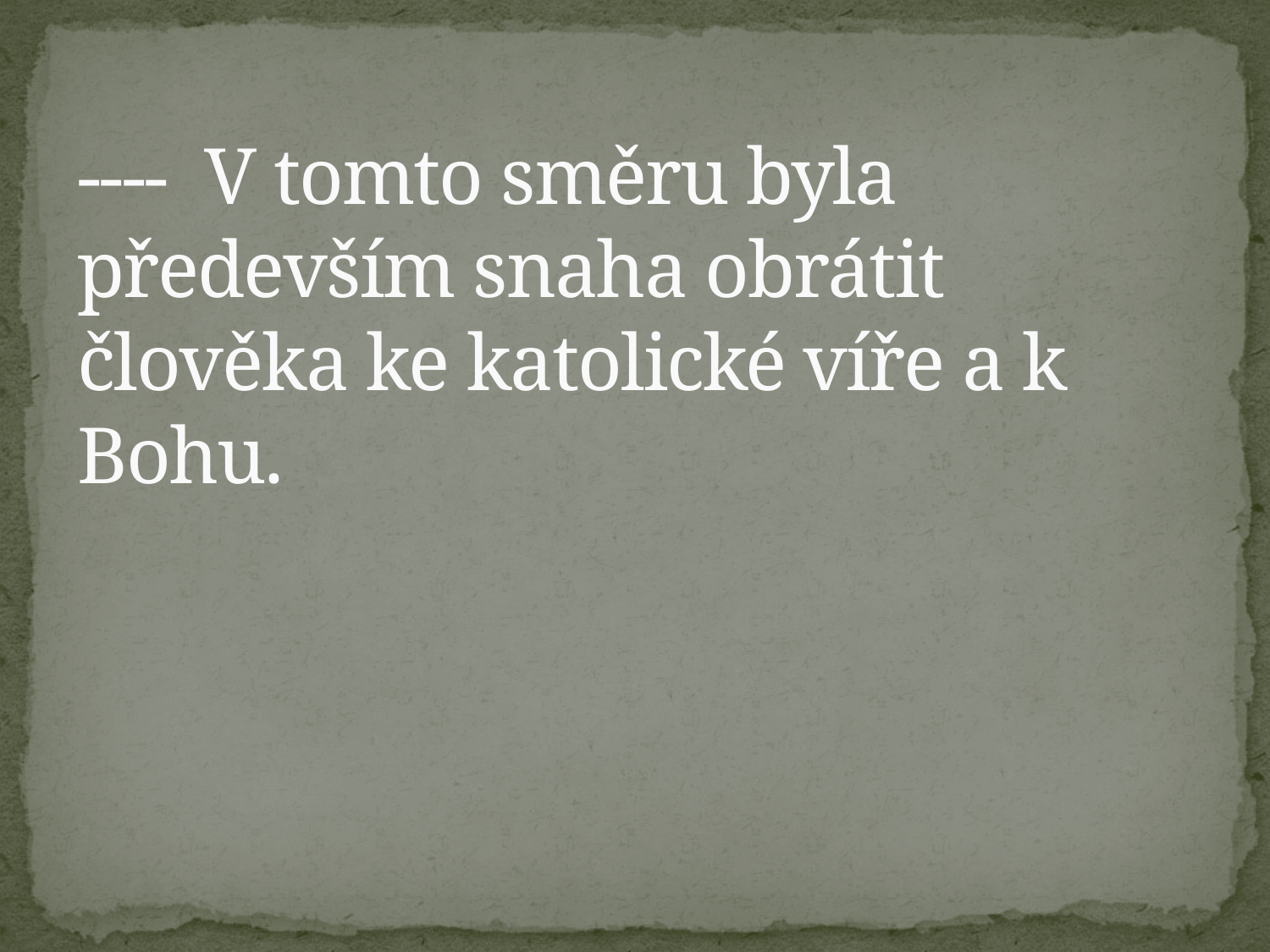

# ---- 	V tomto směru byla především snaha obrátit člověka ke katolické víře a k Bohu.